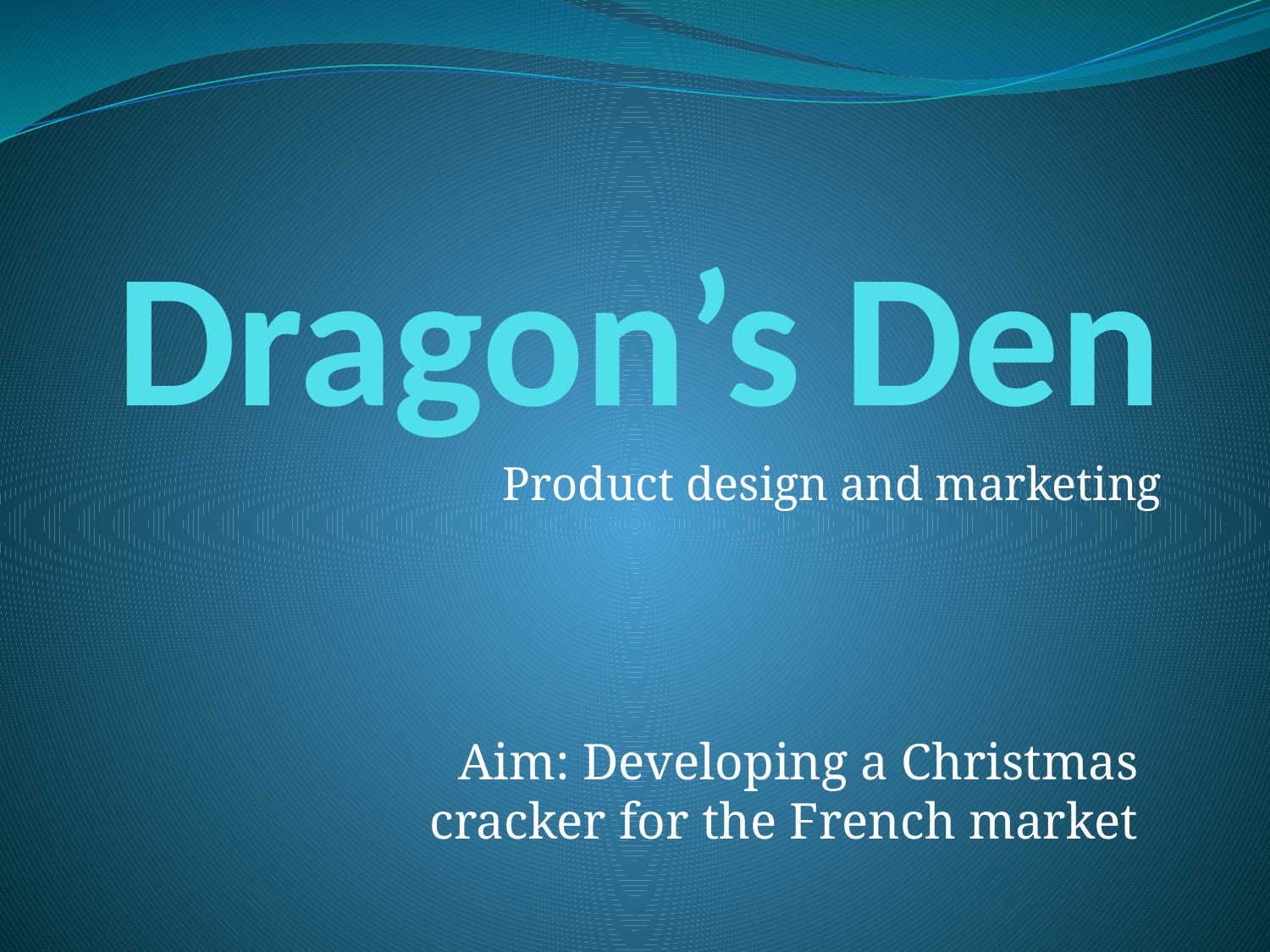

# Dragon’s Den
Product design and marketing
Aim: Developing a Christmas cracker for the French market